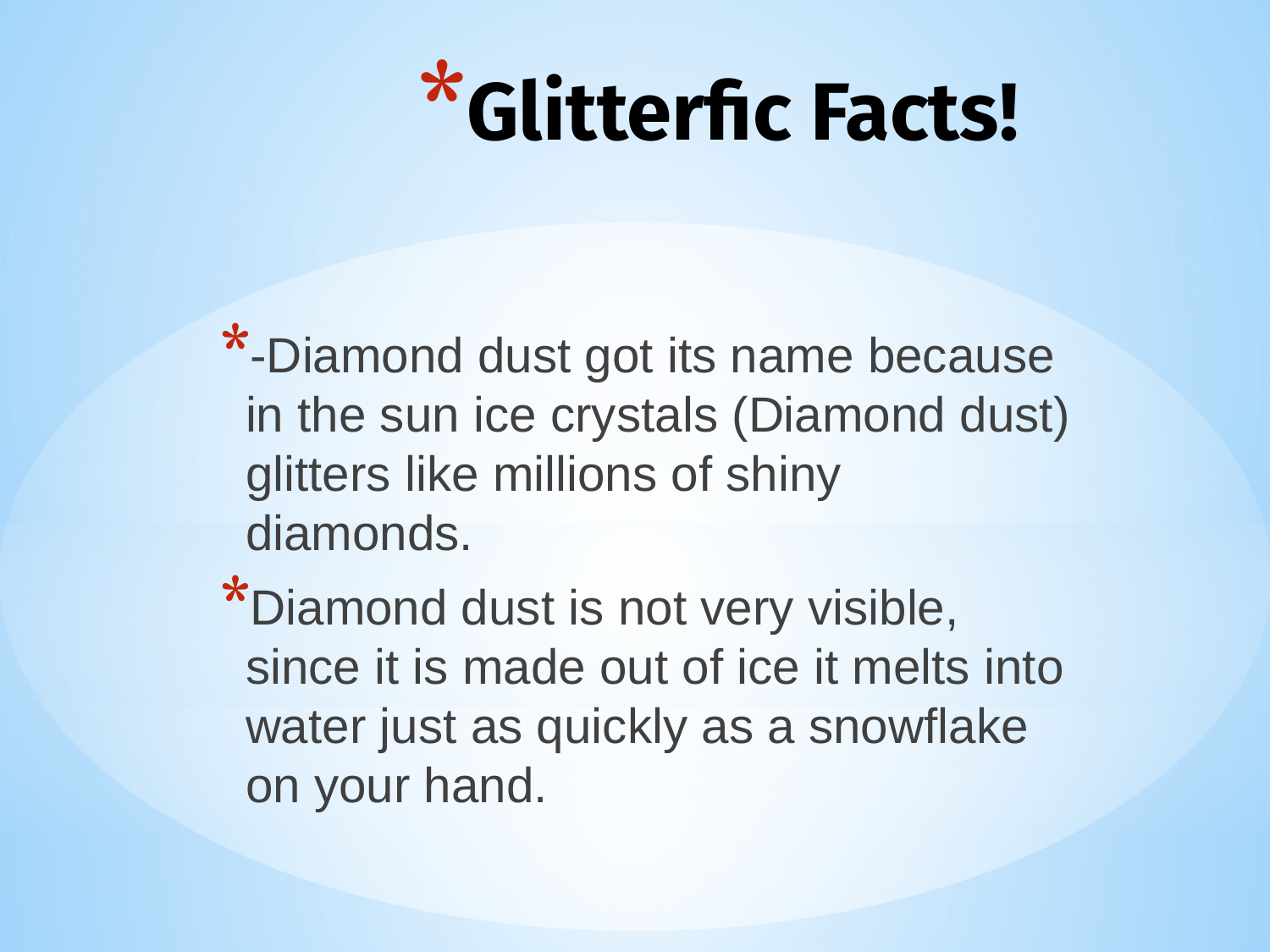

# Glitterfic Facts!
-Diamond dust got its name because in the sun ice crystals (Diamond dust) glitters like millions of shiny diamonds.
Diamond dust is not very visible, since it is made out of ice it melts into water just as quickly as a snowflake on your hand.